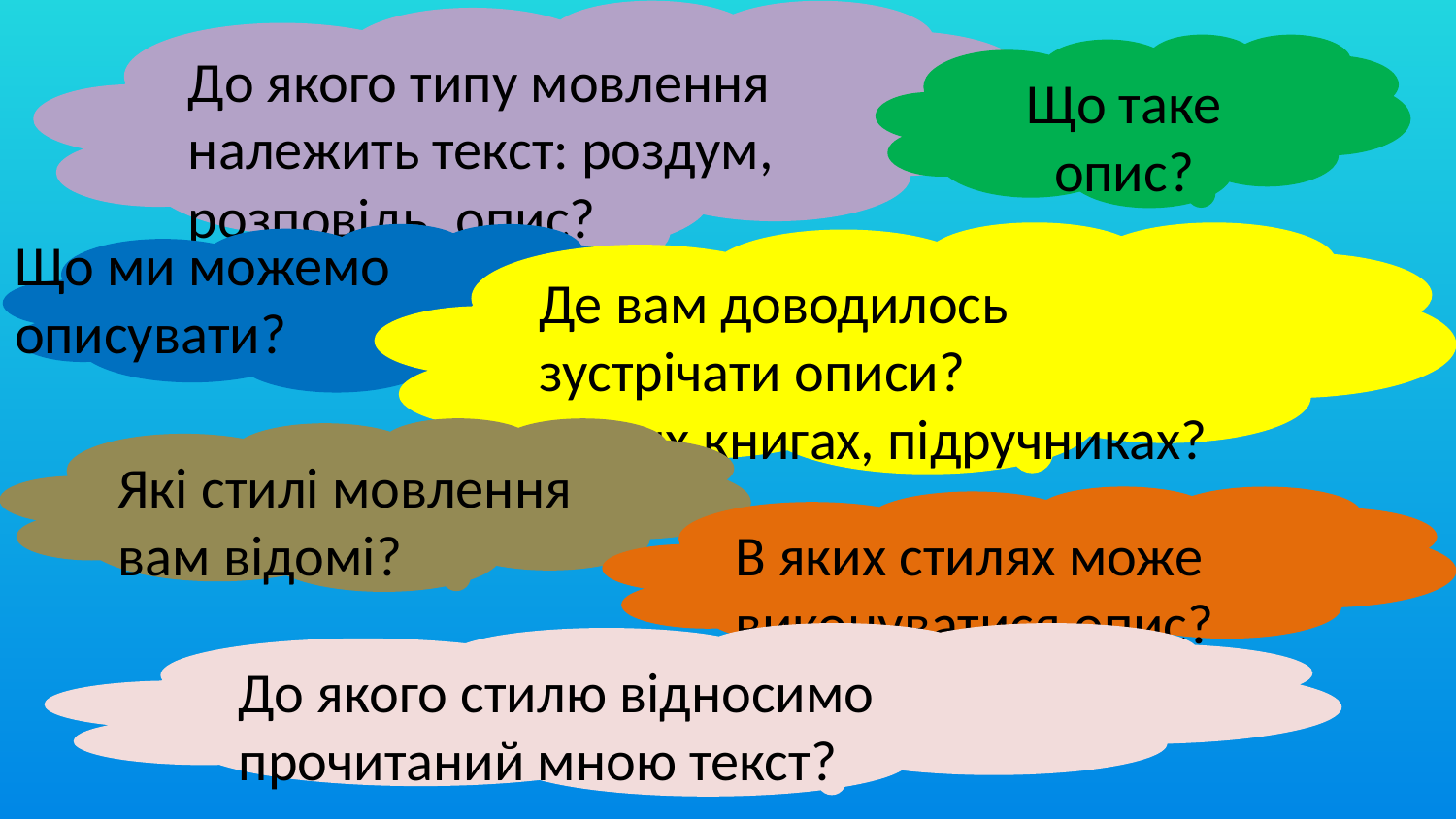

До якого типу мовлення належить текст: роздум, розповідь, опис?
Що таке опис?
Що ми можемо описувати?
Де вам доводилось зустрічати описи?
В яких книгах, підручниках?
Які стилі мовлення вам відомі?
В яких стилях може виконуватися опис?
До якого стилю відносимо прочитаний мною текст?